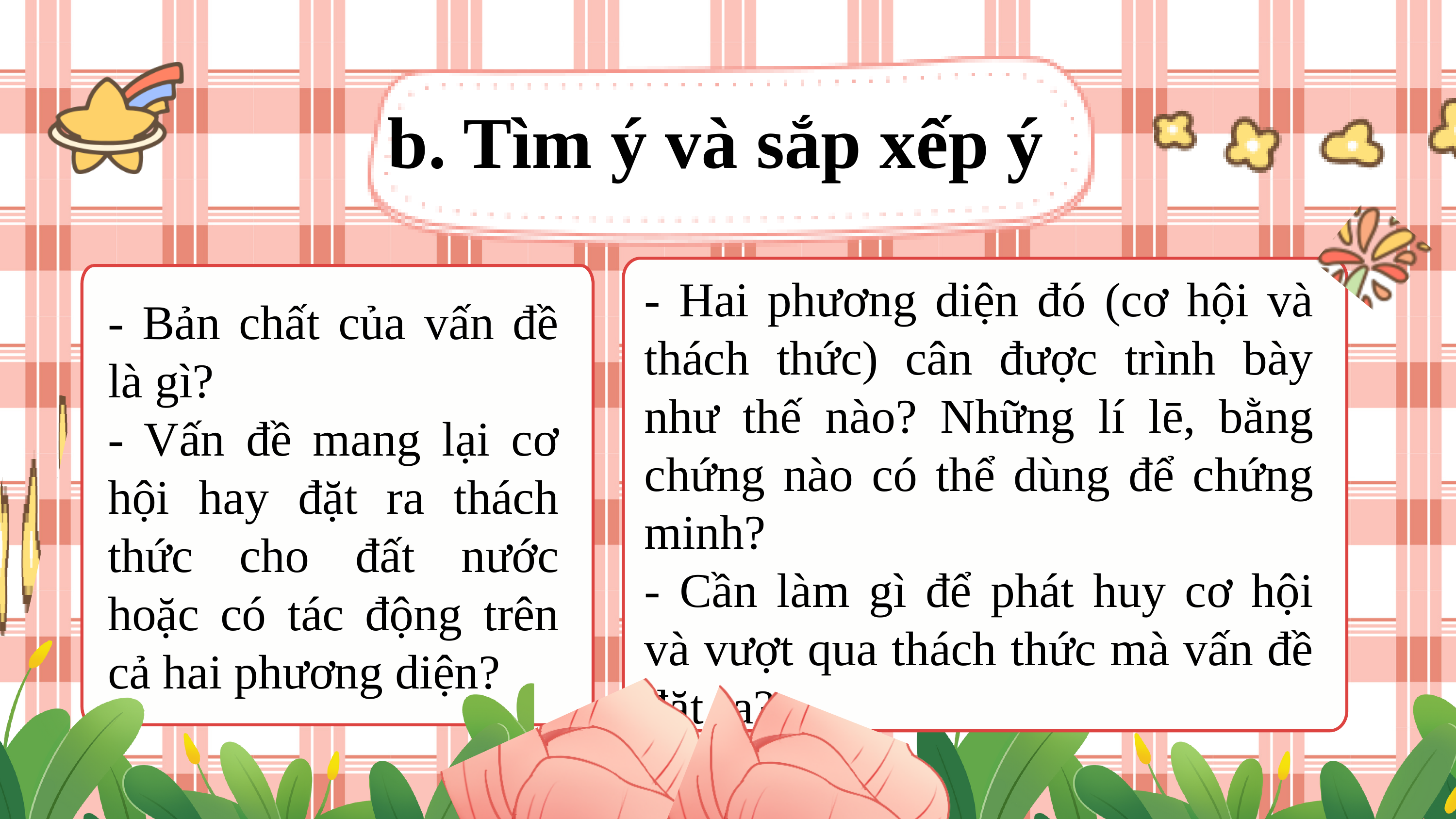

b. Tìm ý và sắp xếp ý

- Hai phương diện đó (cơ hội và thách thức) cân được trình bày như thế nào? Những lí lē, bằng chứng nào có thể dùng để chứng minh?
- Cần làm gì để phát huy cơ hội và vượt qua thách thức mà vấn đề đặt ra?
- Bản chất của vấn đề là gì?
- Vấn đề mang lại cơ hội hay đặt ra thách thức cho đất nước hoặc có tác động trên cả hai phương diện?